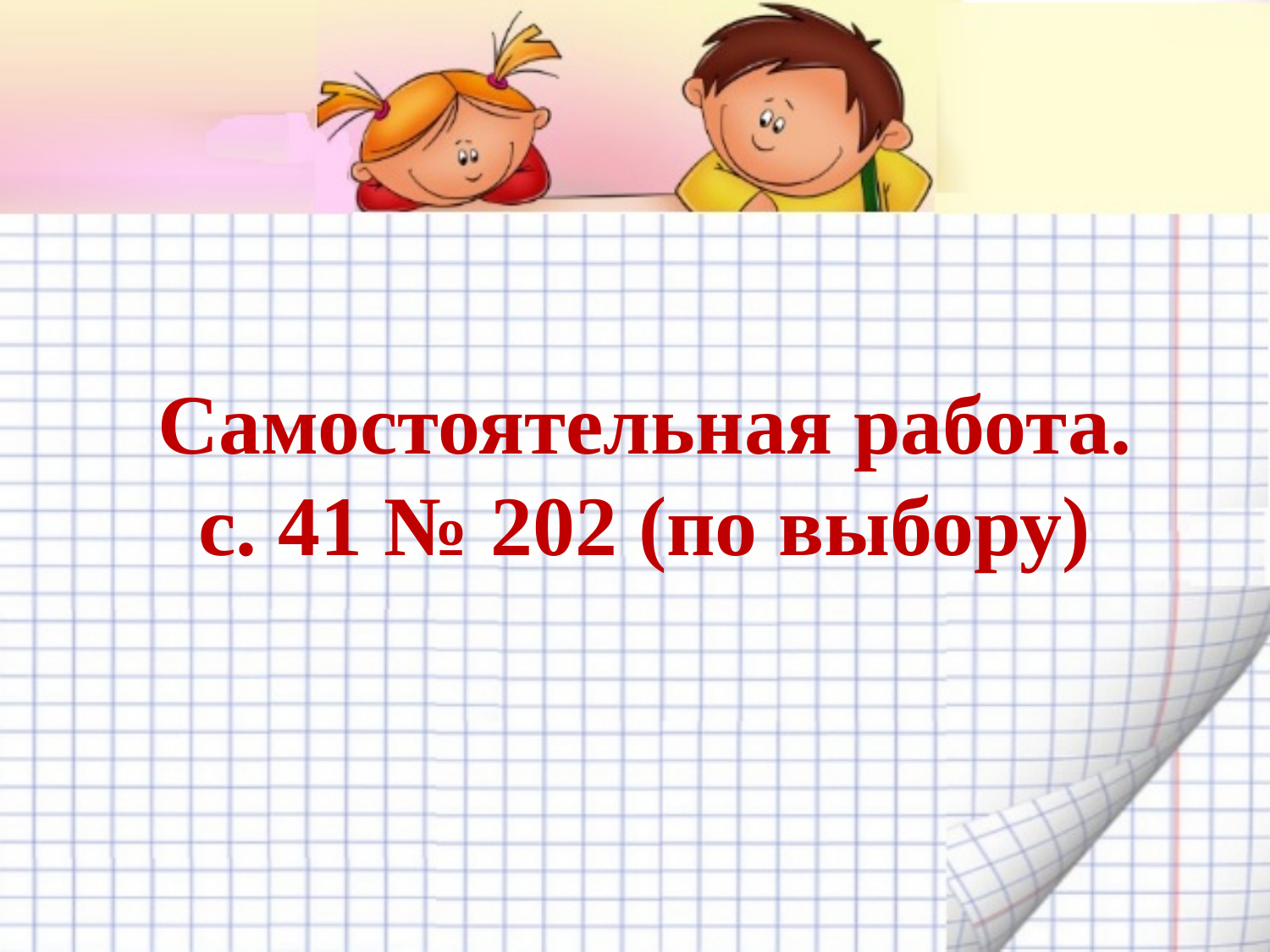

# Самостоятельная работа. с. 41 № 202 (по выбору)